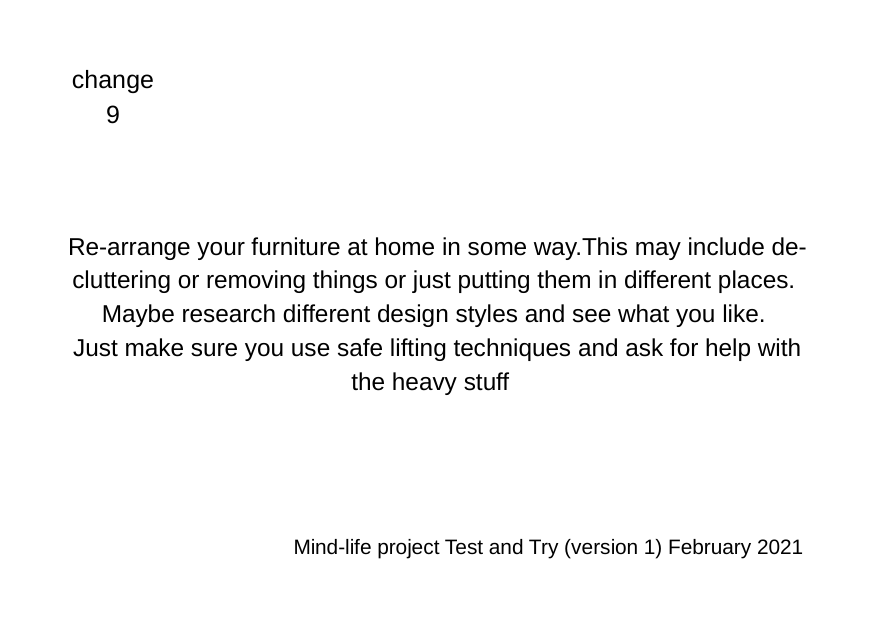

change 9
Re-arrange your furniture at home in some way.This may include de-cluttering or removing things or just putting them in different places.
Maybe research different design styles and see what you like.
Just make sure you use safe lifting techniques and ask for help with the heavy stuff
Mind-life project Test and Try (version 1) February 2021